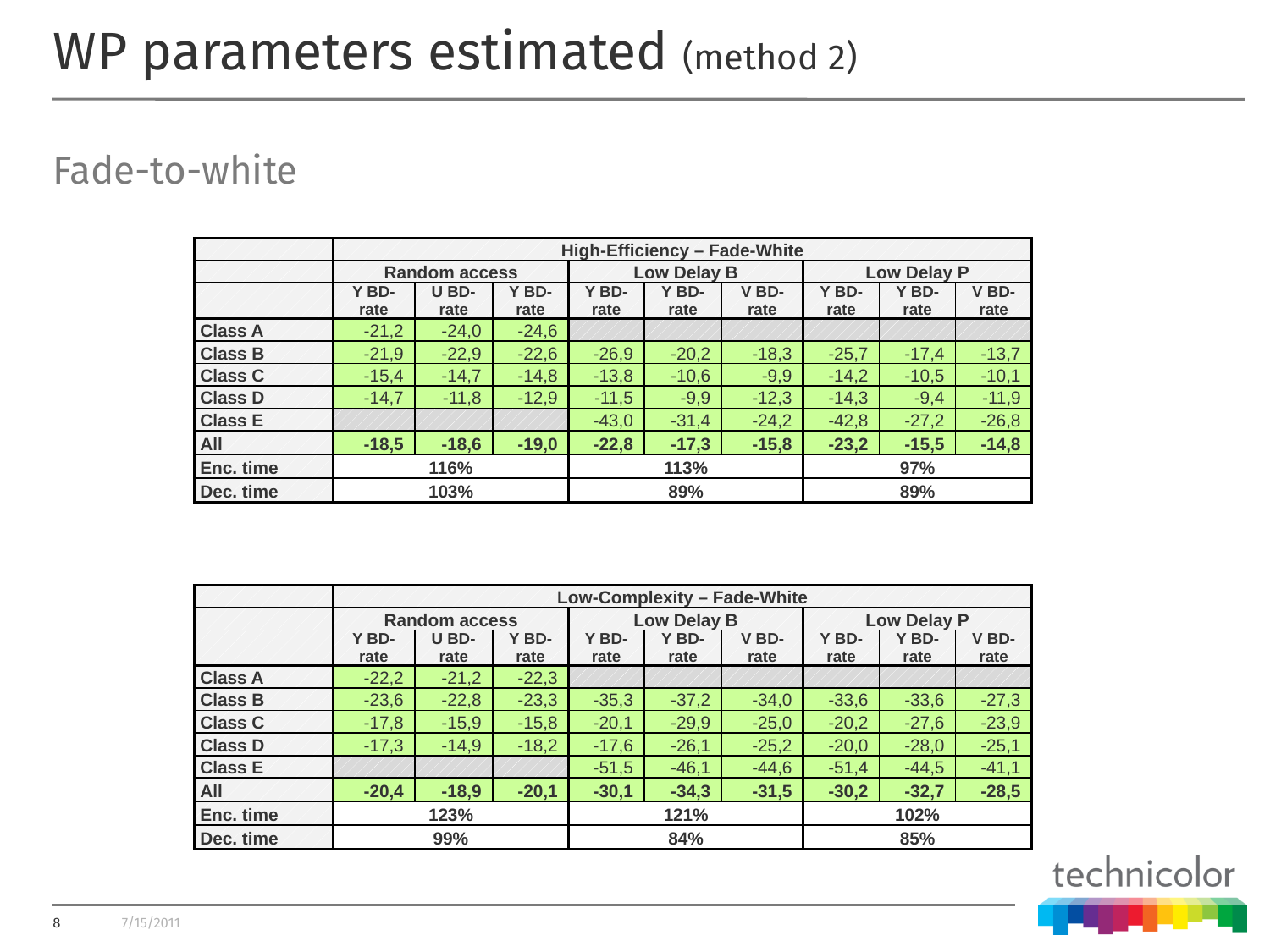

# WP parameters estimated (method 2)
Fade-to-white

|  | High-Efficiency – Fade-White |  |  |  |  |  |  |  |  |
| --- | --- | --- | --- | --- | --- | --- | --- | --- | --- |
|  | Random access |  |  | Low Delay B |  |  | Low Delay P |  |  |
|  | Y BD-rate | U BD-rate | Y BD-rate | Y BD-rate | Y BD-rate | V BD-rate | Y BD-rate | Y BD-rate | V BD-rate |
| Class A | -21,2 | -24,0 | -24,6 |  |  |  |  |  |  |
| Class B | -21,9 | -22,9 | -22,6 | -26,9 | -20,2 | -18,3 | -25,7 | -17,4 | -13,7 |
| Class C | -15,4 | -14,7 | -14,8 | -13,8 | -10,6 | -9,9 | -14,2 | -10,5 | -10,1 |
| Class D | -14,7 | -11,8 | -12,9 | -11,5 | -9,9 | -12,3 | -14,3 | -9,4 | -11,9 |
| Class E |  |  |  | -43,0 | -31,4 | -24,2 | -42,8 | -27,2 | -26,8 |
| All | -18,5 | -18,6 | -19,0 | -22,8 | -17,3 | -15,8 | -23,2 | -15,5 | -14,8 |
| Enc. time | 116% |  |  | 113% |  |  | 97% |  |  |
| Dec. time | 103% |  |  | 89% |  |  | 89% |  |  |
|  | Low-Complexity – Fade-White |  |  |  |  |  |  |  |  |
| --- | --- | --- | --- | --- | --- | --- | --- | --- | --- |
|  | Random access |  |  | Low Delay B |  |  | Low Delay P |  |  |
|  | Y BD-rate | U BD-rate | Y BD-rate | Y BD-rate | Y BD-rate | V BD-rate | Y BD-rate | Y BD-rate | V BD-rate |
| Class A | -22,2 | -21,2 | -22,3 |  |  |  |  |  |  |
| Class B | -23,6 | -22,8 | -23,3 | -35,3 | -37,2 | -34,0 | -33,6 | -33,6 | -27,3 |
| Class C | -17,8 | -15,9 | -15,8 | -20,1 | -29,9 | -25,0 | -20,2 | -27,6 | -23,9 |
| Class D | -17,3 | -14,9 | -18,2 | -17,6 | -26,1 | -25,2 | -20,0 | -28,0 | -25,1 |
| Class E |  |  |  | -51,5 | -46,1 | -44,6 | -51,4 | -44,5 | -41,1 |
| All | -20,4 | -18,9 | -20,1 | -30,1 | -34,3 | -31,5 | -30,2 | -32,7 | -28,5 |
| Enc. time | 123% |  |  | 121% |  |  | 102% |  |  |
| Dec. time | 99% |  |  | 84% |  |  | 85% |  |  |
7/15/2011
8